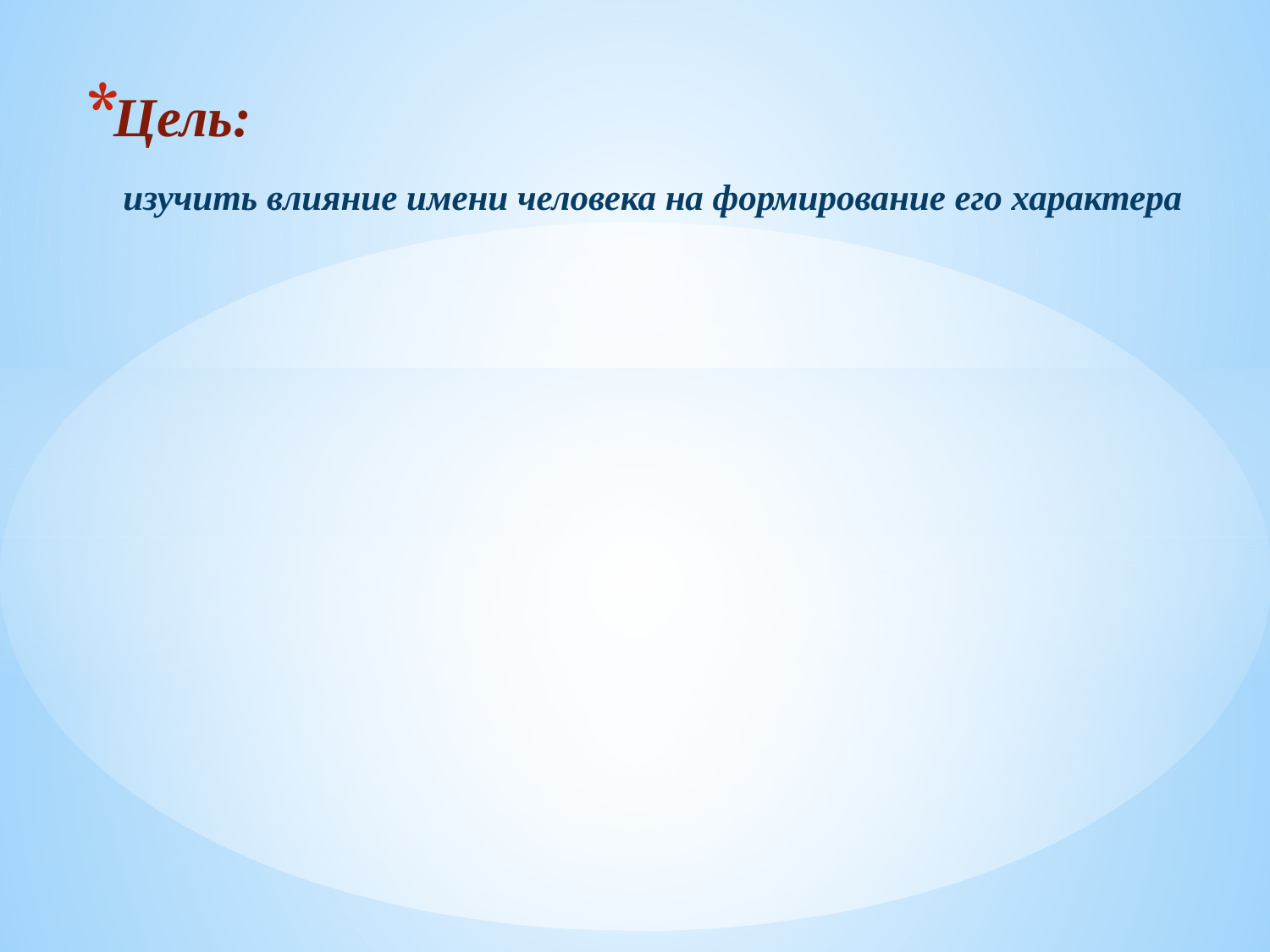

# Цель: изучить влияние имени человека на формирование его характера